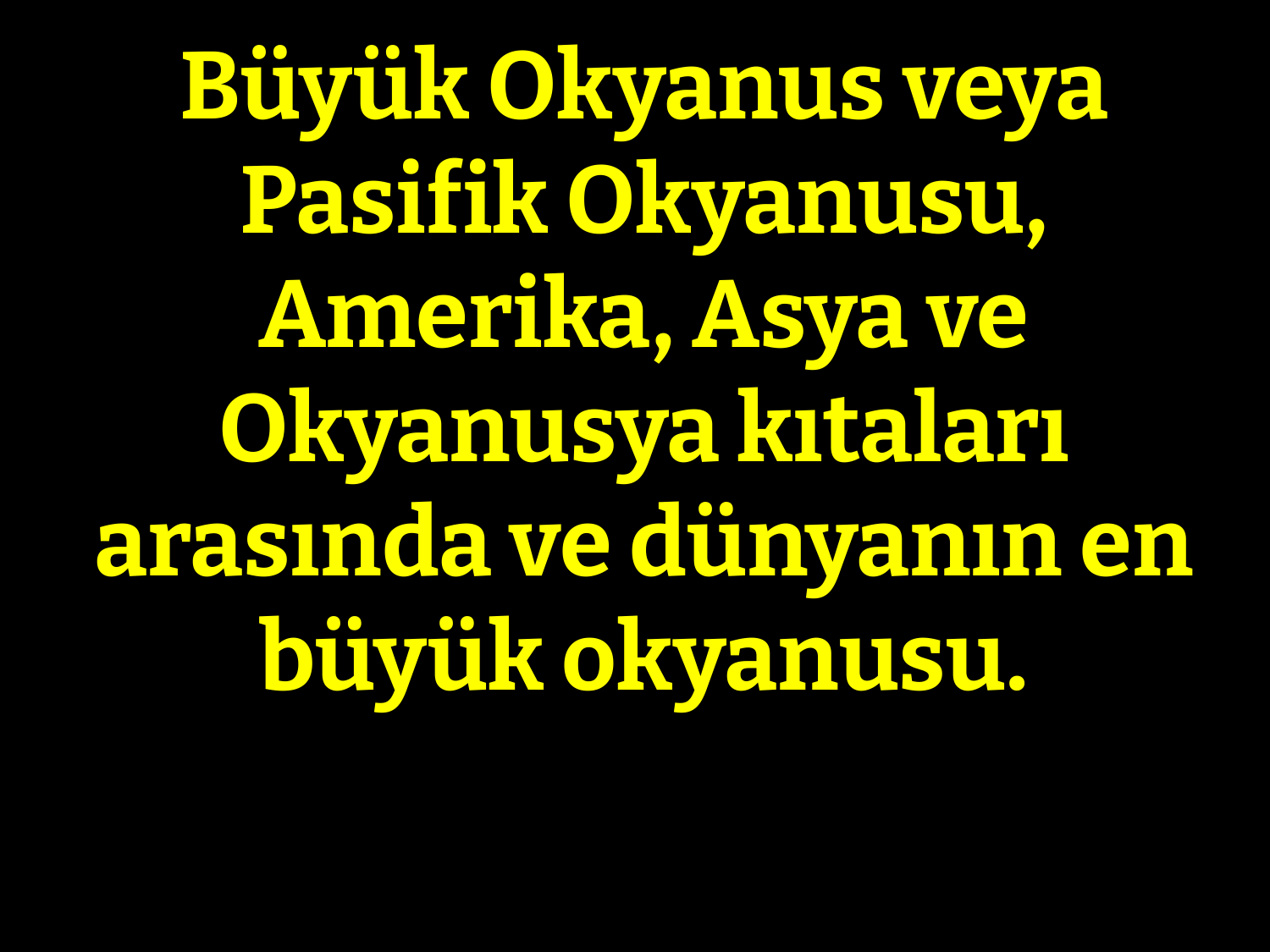

Büyük Okyanus veya Pasifik Okyanusu, Amerika, Asya ve Okyanusya kıtaları arasında ve dünyanın en büyük okyanusu.

#